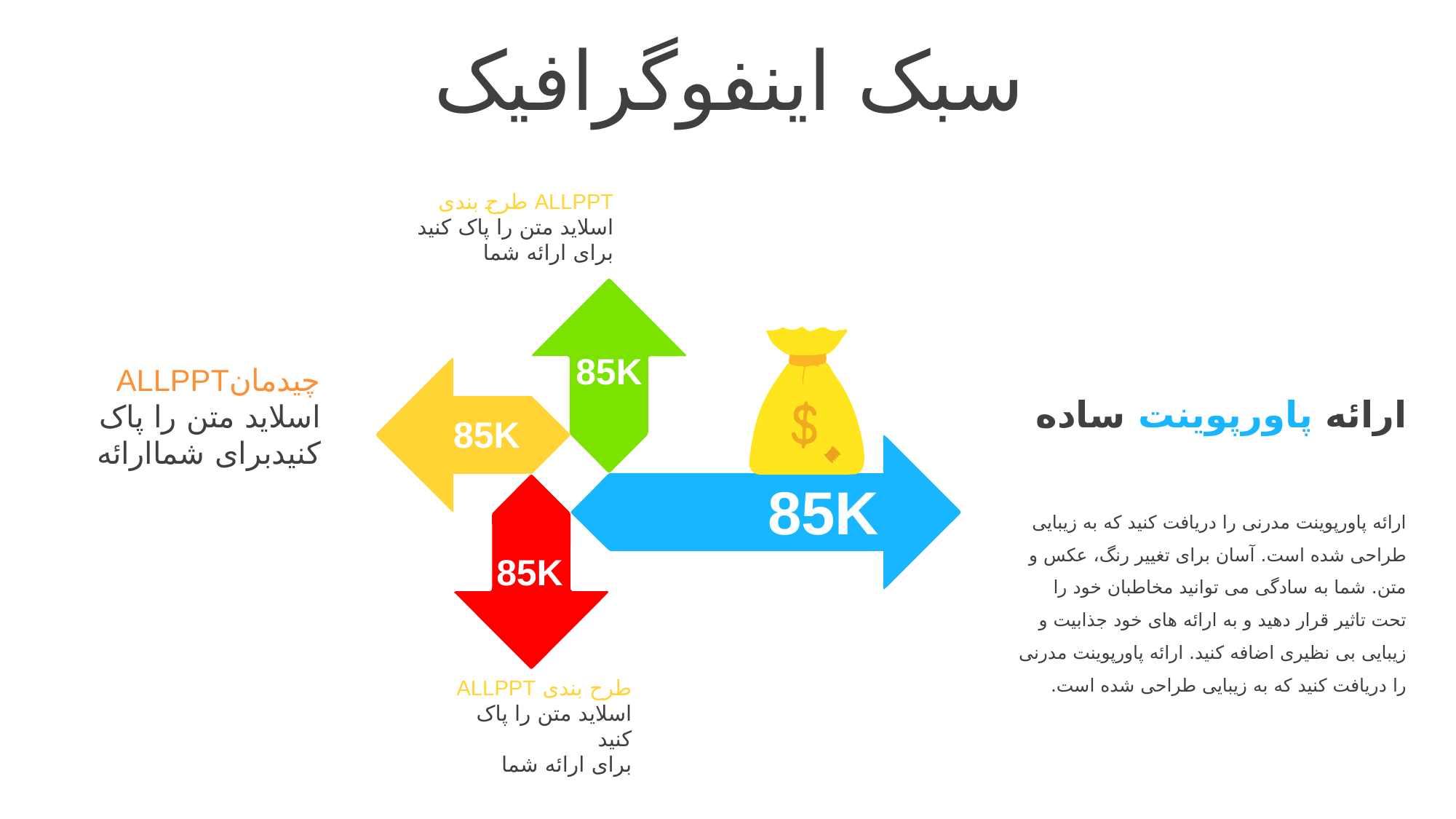

سبک اینفوگرافیک
طرح بندی ALLPPT
اسلاید متن را پاک کنید
برای ارائه شما

85K
ALLPPTچیدمان
اسلاید متن را پاک کنیدبرای شماارائه

ارائه پاورپوینت ساده
ارائه پاورپوینت مدرنی را دریافت کنید که به زیبایی طراحی شده است. آسان برای تغییر رنگ، عکس و متن. شما به سادگی می توانید مخاطبان خود را تحت تاثیر قرار دهید و به ارائه های خود جذابیت و زیبایی بی نظیری اضافه کنید. ارائه پاورپوینت مدرنی را دریافت کنید که به زیبایی طراحی شده است.
85K
85K

85K
طرح بندی ALLPPT
اسلاید متن را پاک کنید
برای ارائه شما